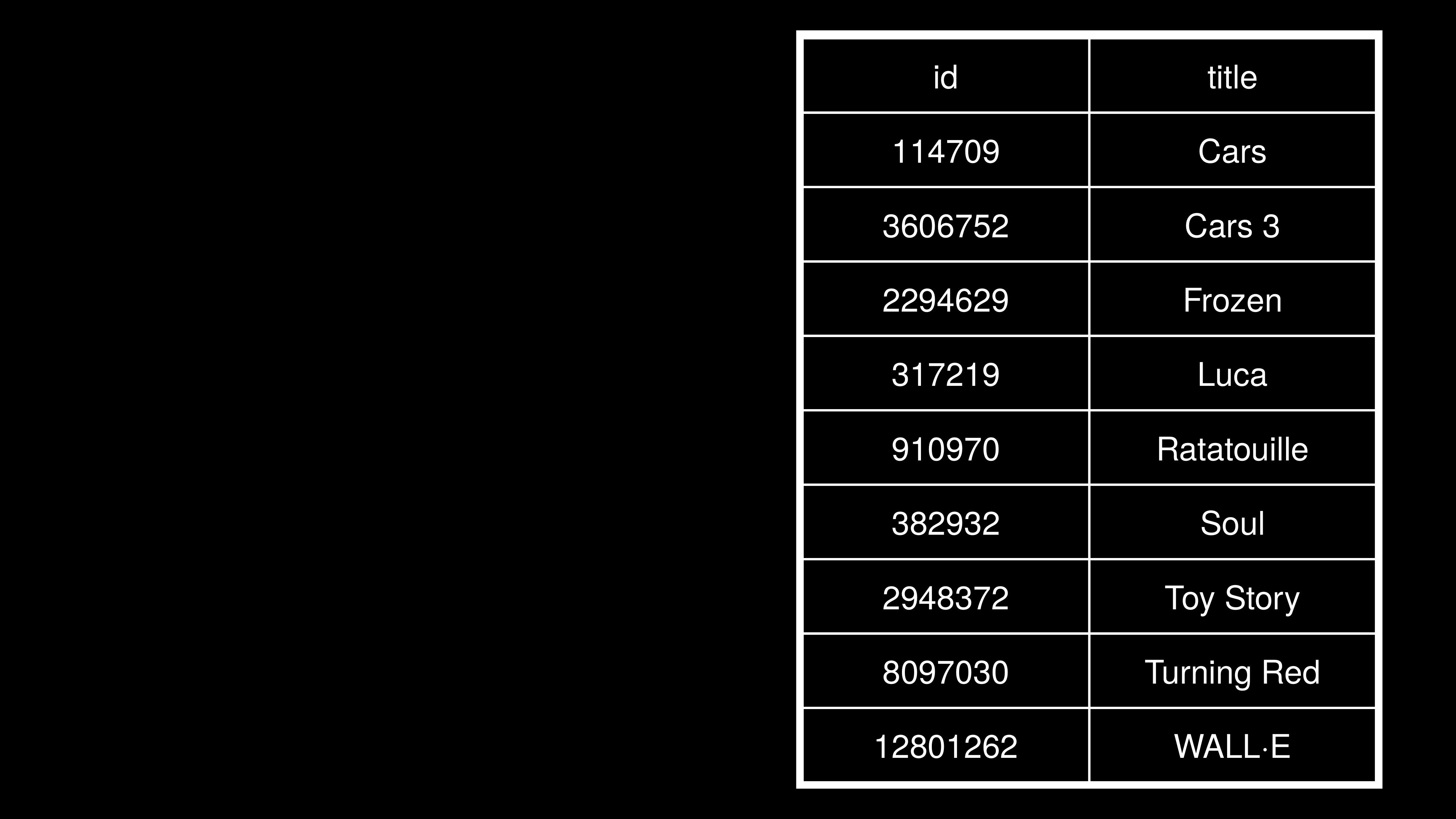

id
title
114709
Cars
3606752
Cars 3
2294629
Frozen
317219
Luca
910970
Ratatouille
382932
Soul
2948372
Toy Story
8097030
Turning Red
12801262
WALL·E